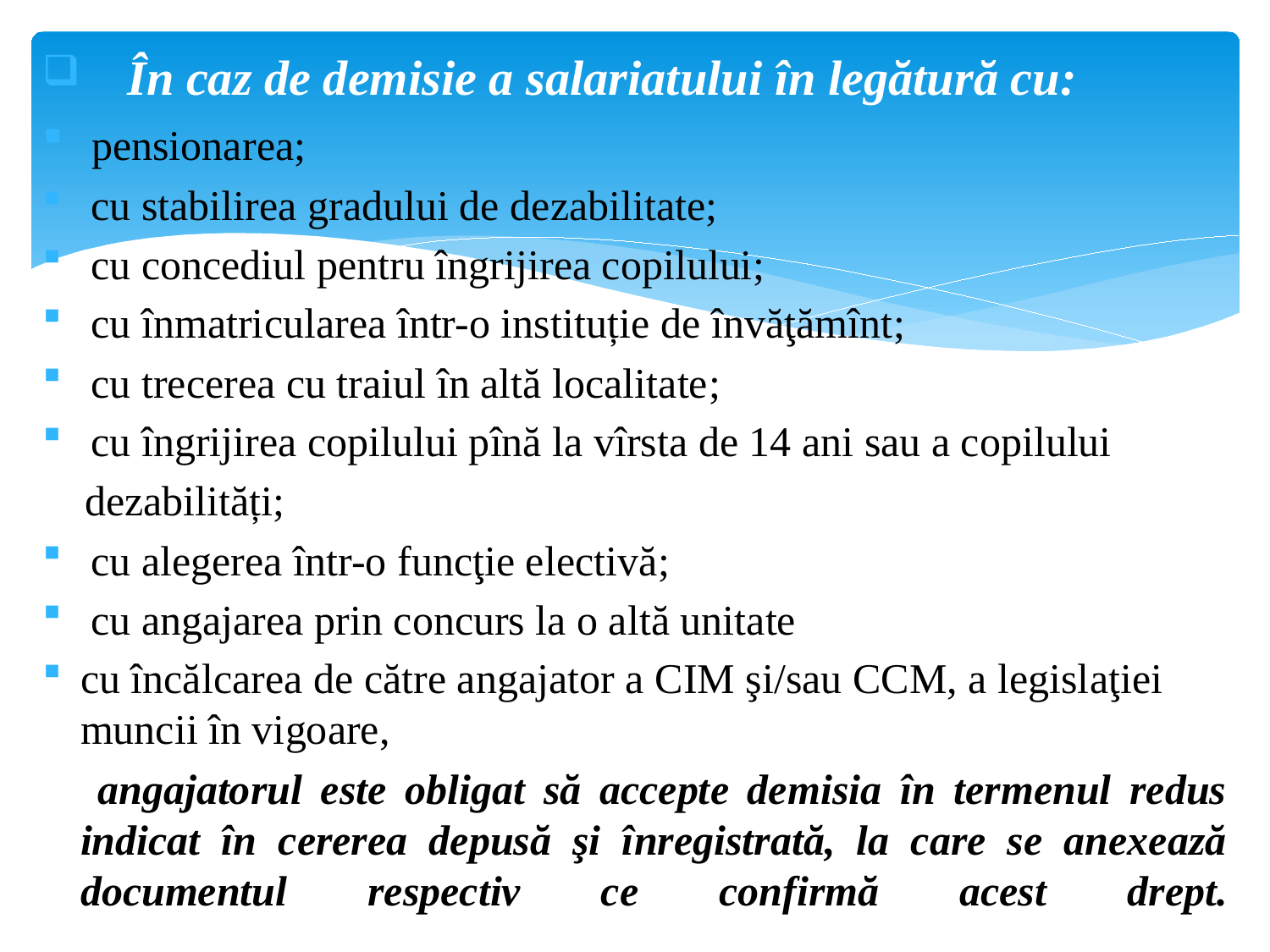

În caz de demisie a salariatului în legătură cu:
 pensionarea;
 cu stabilirea gradului de dezabilitate;
 cu concediul pentru îngrijirea copilului;
 cu înmatricularea într-o instituție de învăţămînt;
 cu trecerea cu traiul în altă localitate;
 cu îngrijirea copilului pînă la vîrsta de 14 ani sau a copilului
    dezabilități;
 cu alegerea într-o funcţie electivă;
 cu angajarea prin concurs la o altă unitate
cu încălcarea de către angajator a CIM şi/sau CCM, a legislaţiei muncii în vigoare,
   angajatorul este obligat să accepte demisia în termenul redus indicat în cererea depusă şi înregistrată, la care se anexează documentul respectiv ce confirmă acest drept.